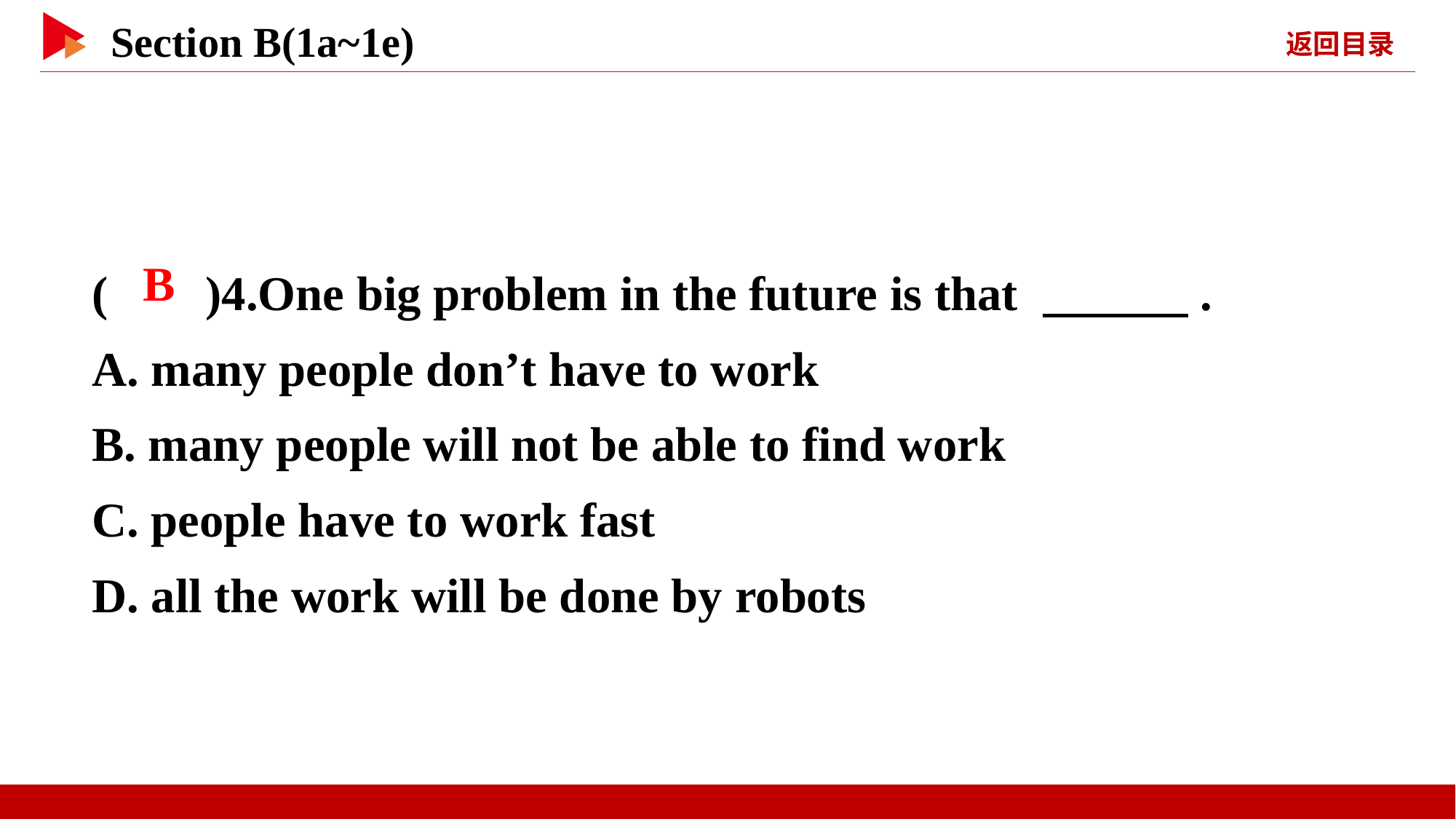

(        )4.One big problem in the future is that 　　　.
A. many people don’t have to work
B. many people will not be able to find work
C. people have to work fast
D. all the work will be done by robots
   B